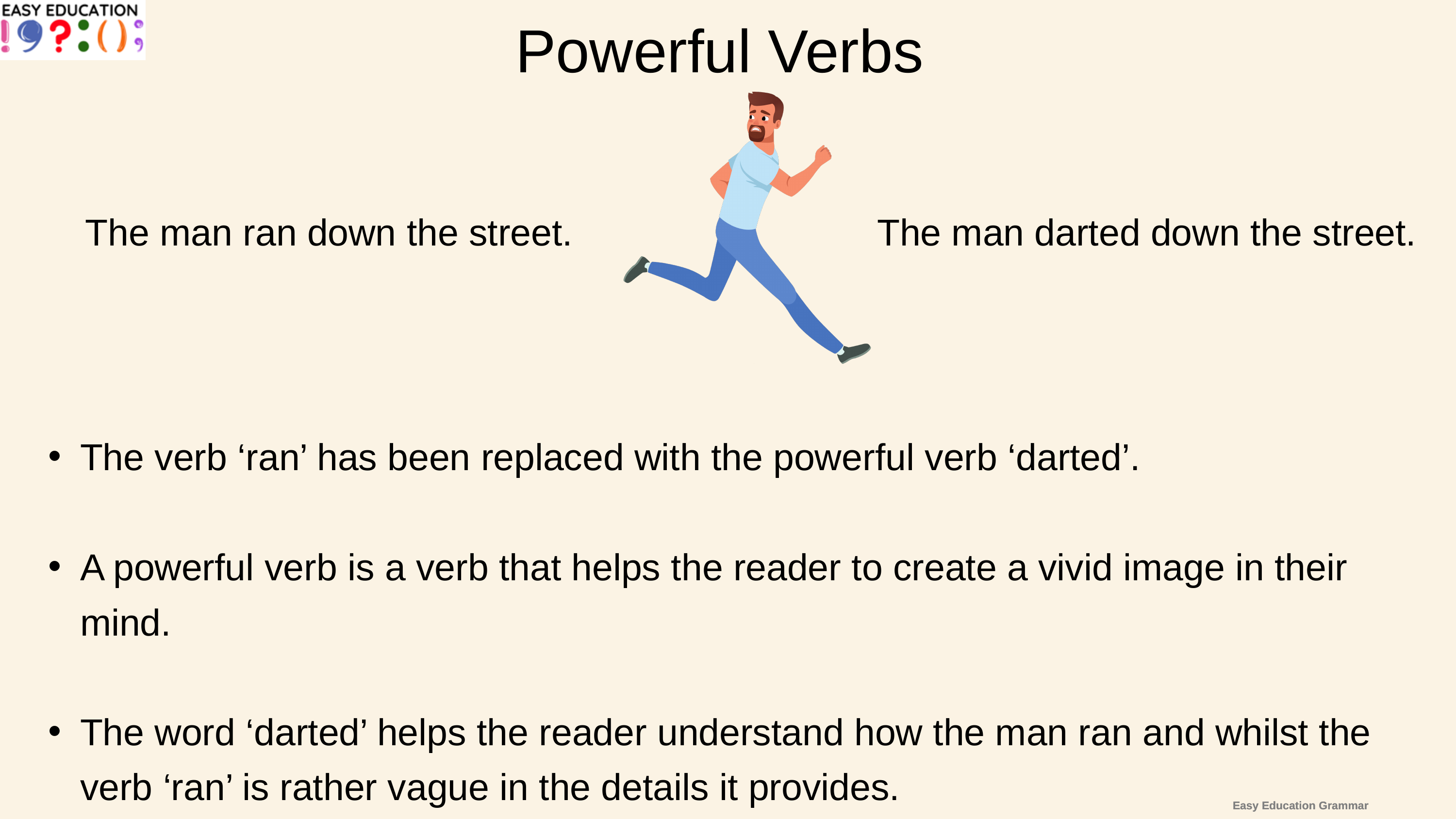

Powerful Verbs

The man ran down the street.
The man darted down the street.
The verb ‘ran’ has been replaced with the powerful verb ‘darted’.

A powerful verb is a verb that helps the reader to create a vivid image in their mind.

The word ‘darted’ helps the reader understand how the man ran and whilst the verb ‘ran’ is rather vague in the details it provides.